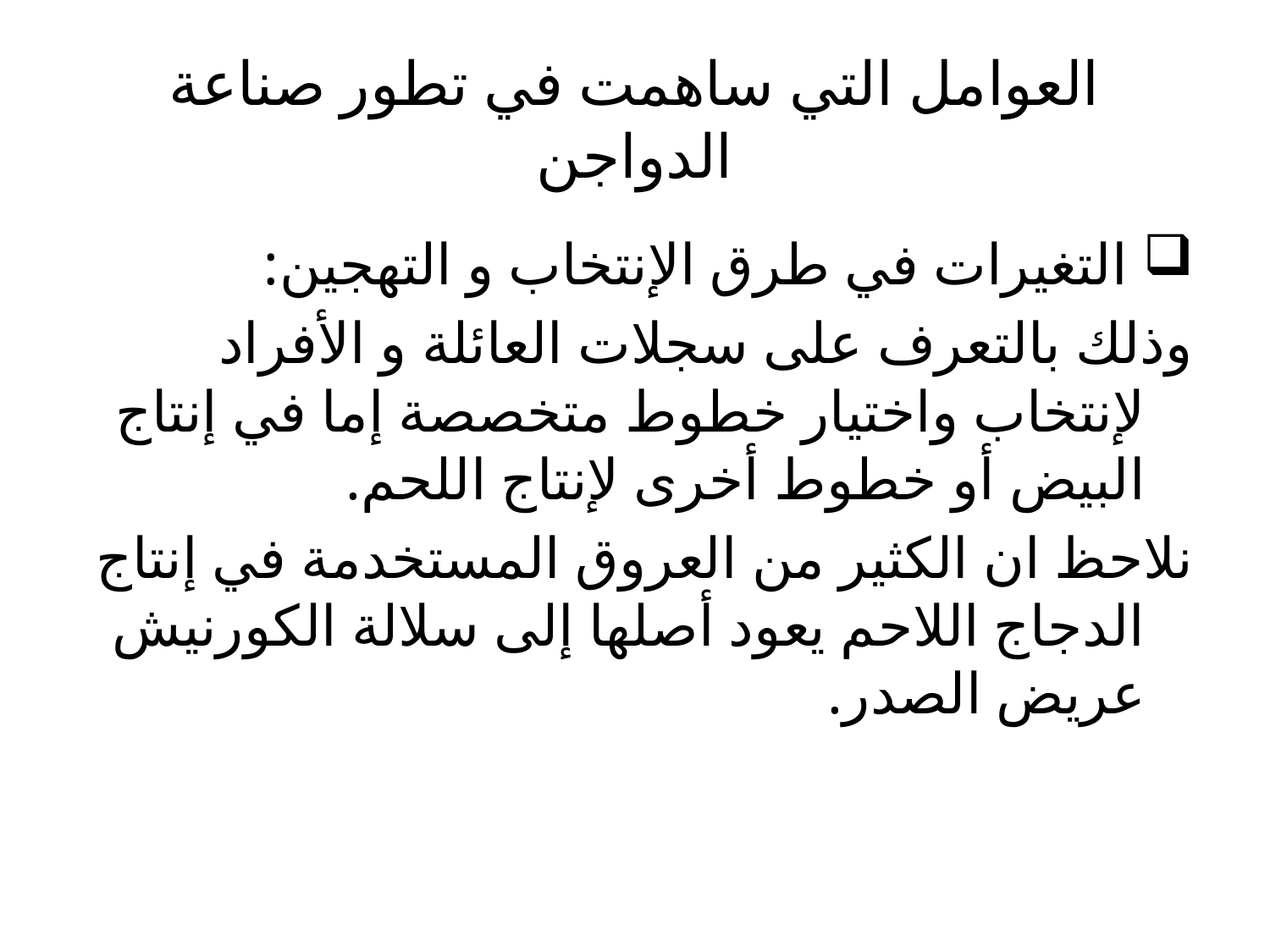

# العوامل التي ساهمت في تطور صناعة الدواجن
 التغيرات في طرق الإنتخاب و التهجين:
وذلك بالتعرف على سجلات العائلة و الأفراد لإنتخاب واختيار خطوط متخصصة إما في إنتاج البيض أو خطوط أخرى لإنتاج اللحم.
نلاحظ ان الكثير من العروق المستخدمة في إنتاج الدجاج اللاحم يعود أصلها إلى سلالة الكورنيش عريض الصدر.